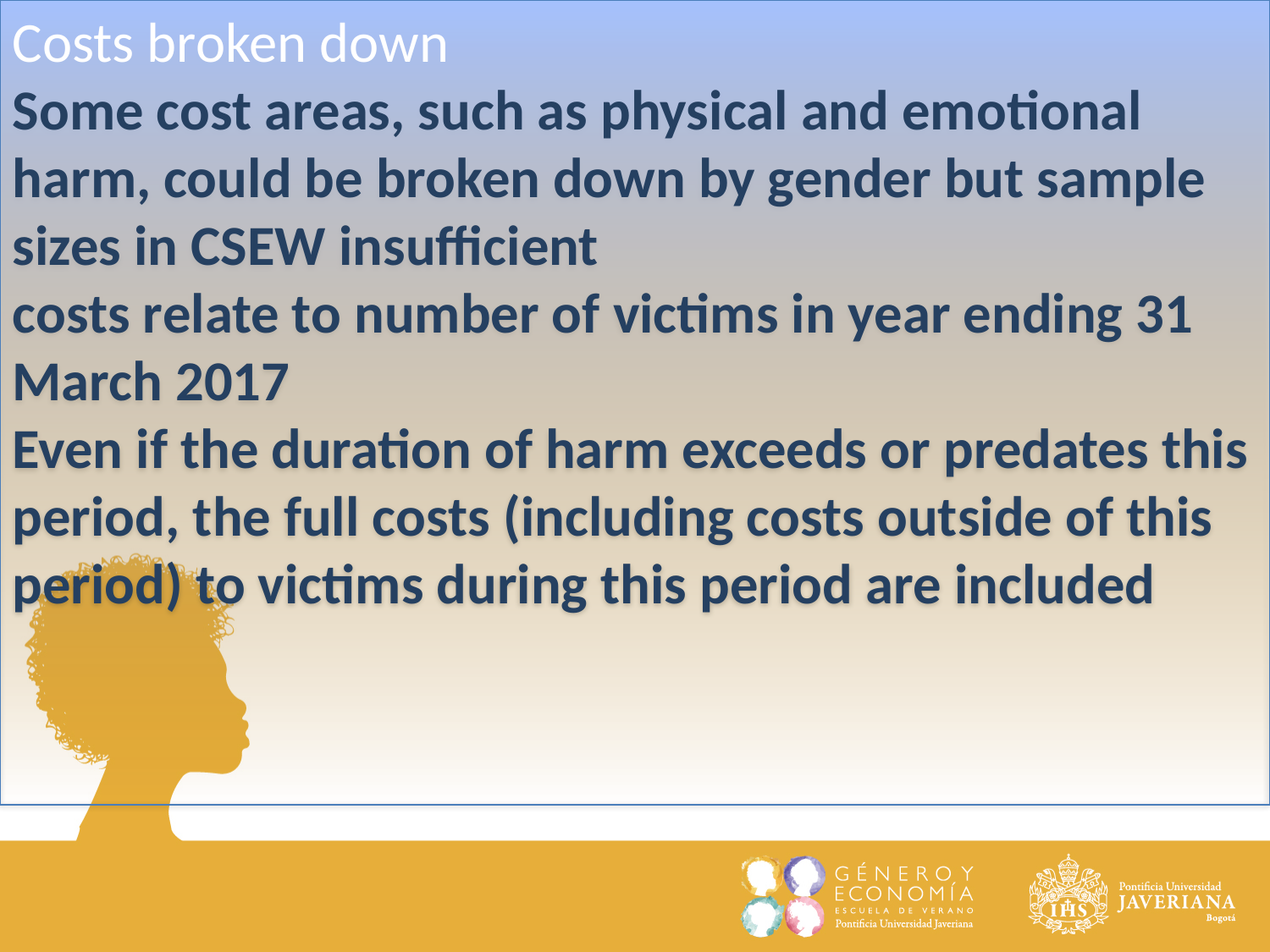

Costs broken down
Some cost areas, such as physical and emotional harm, could be broken down by gender but sample sizes in CSEW insufficient
costs relate to number of victims in year ending 31 March 2017
Even if the duration of harm exceeds or predates this period, the full costs (including costs outside of this period) to victims during this period are included